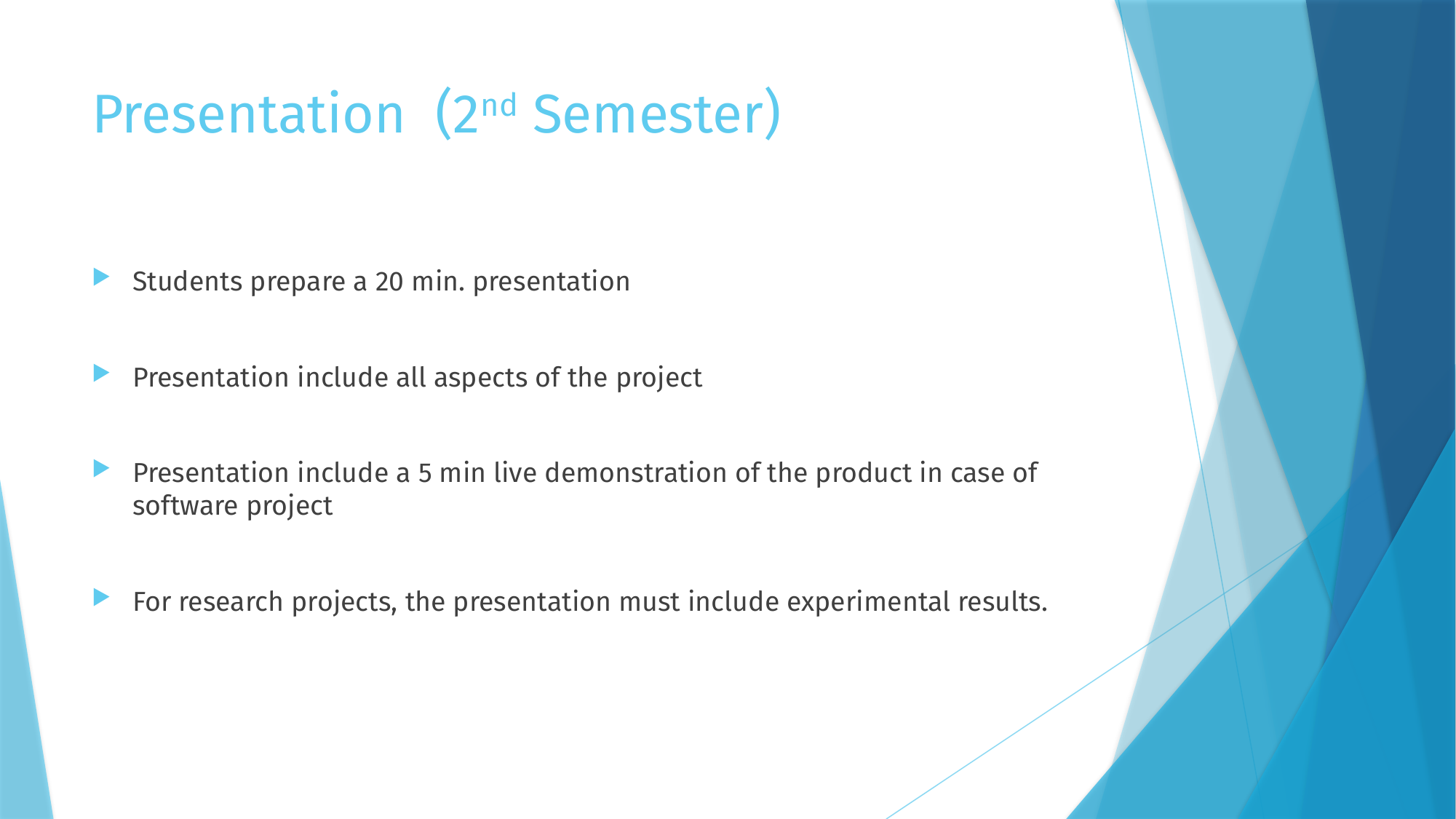

# Presentation  (2nd Semester)
Students prepare a 20 min. presentation

Presentation include all aspects of the project

Presentation include a 5 min live demonstration of the product in case of software project

For research projects, the presentation must include experimental results.